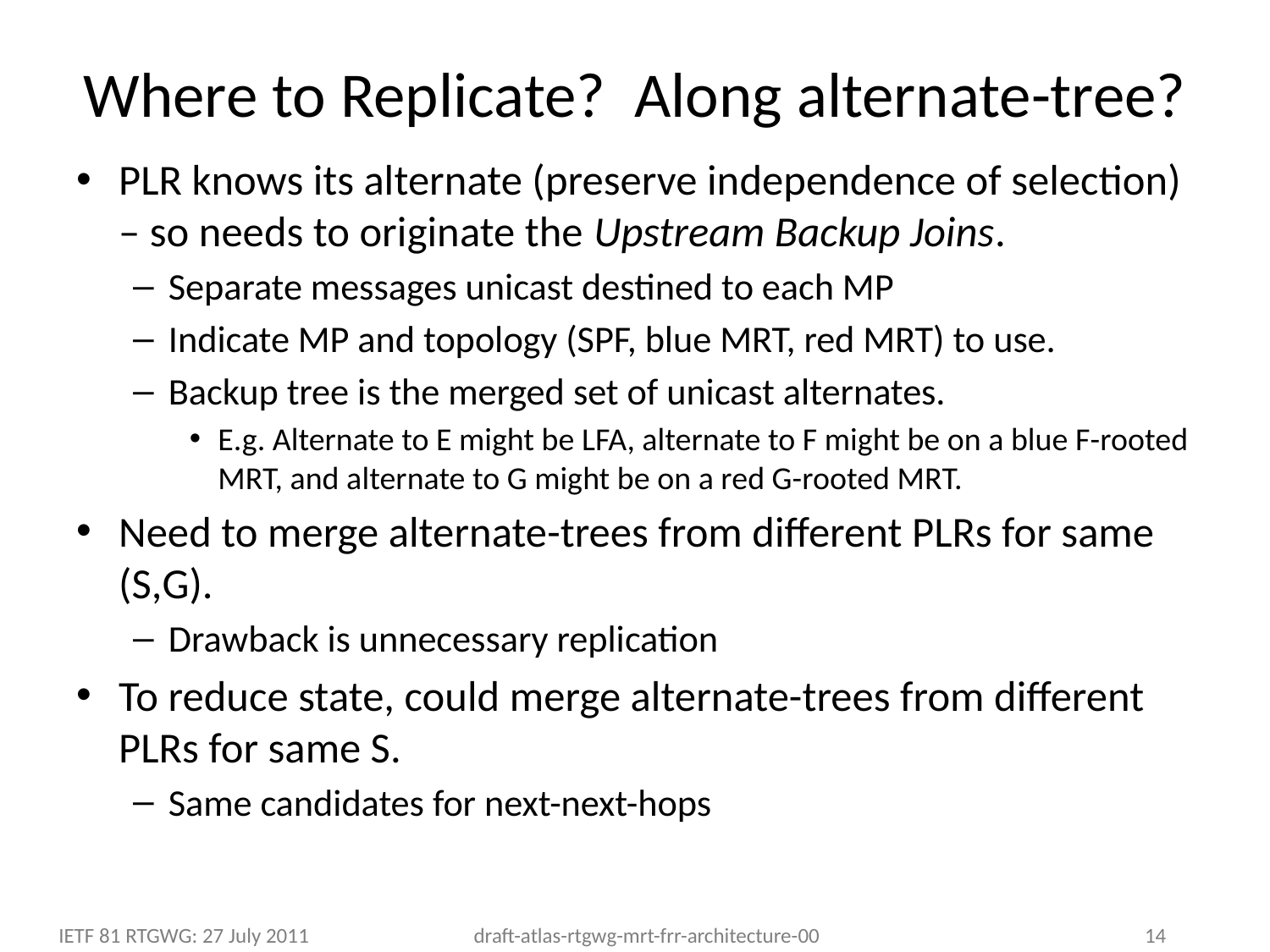

# Where to Replicate?  Along alternate-tree?
PLR knows its alternate (preserve independence of selection) – so needs to originate the Upstream Backup Joins.
Separate messages unicast destined to each MP
Indicate MP and topology (SPF, blue MRT, red MRT) to use.
Backup tree is the merged set of unicast alternates.
E.g. Alternate to E might be LFA, alternate to F might be on a blue F-rooted MRT, and alternate to G might be on a red G-rooted MRT.
Need to merge alternate-trees from different PLRs for same (S,G).
Drawback is unnecessary replication
To reduce state, could merge alternate-trees from different PLRs for same S.
Same candidates for next-next-hops